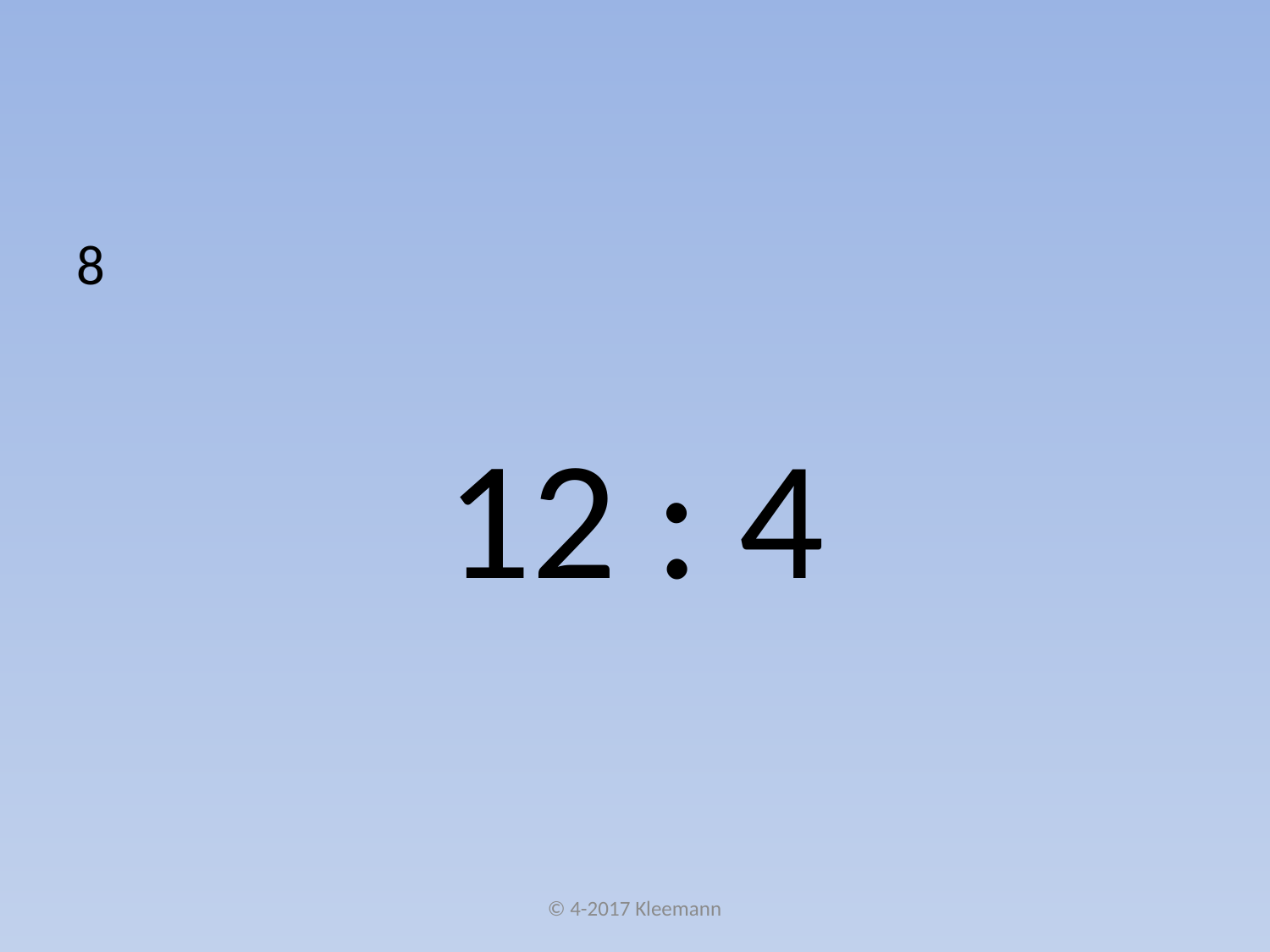

#
8

12 : 4
© 4-2017 Kleemann